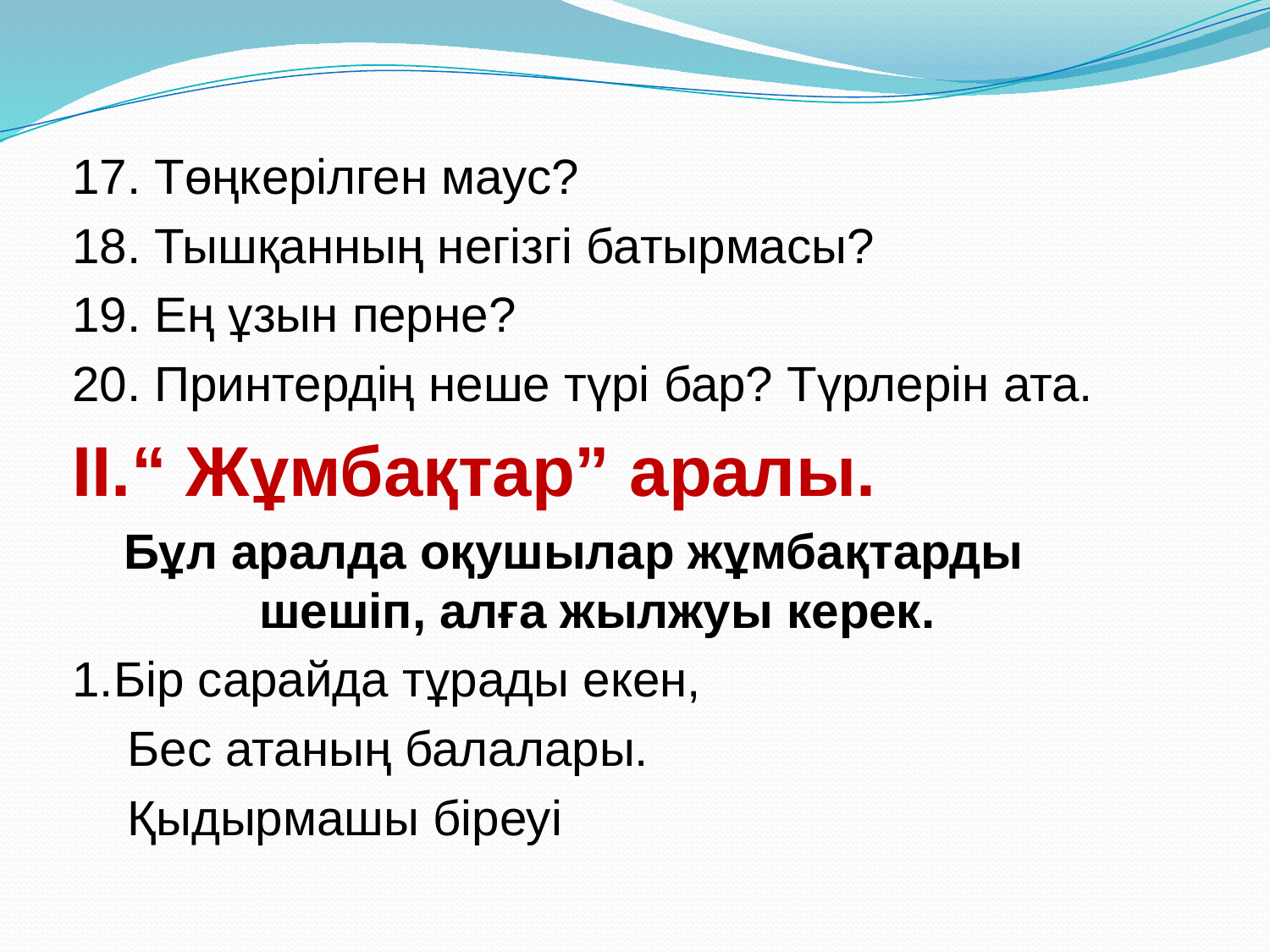

17. Төңкерілген маус?
18. Тышқанның негізгі батырмасы?
19. Ең ұзын перне?
20. Принтердің неше түрі бар? Түрлерін ата.
II.“ Жұмбақтар” аралы.
     Бұл аралда оқушылар жұмбақтарды   шешіп, алға жылжуы керек.
1.Бір сарайда тұрады екен,
    Бес атаның балалары.
    Қыдырмашы біреуі